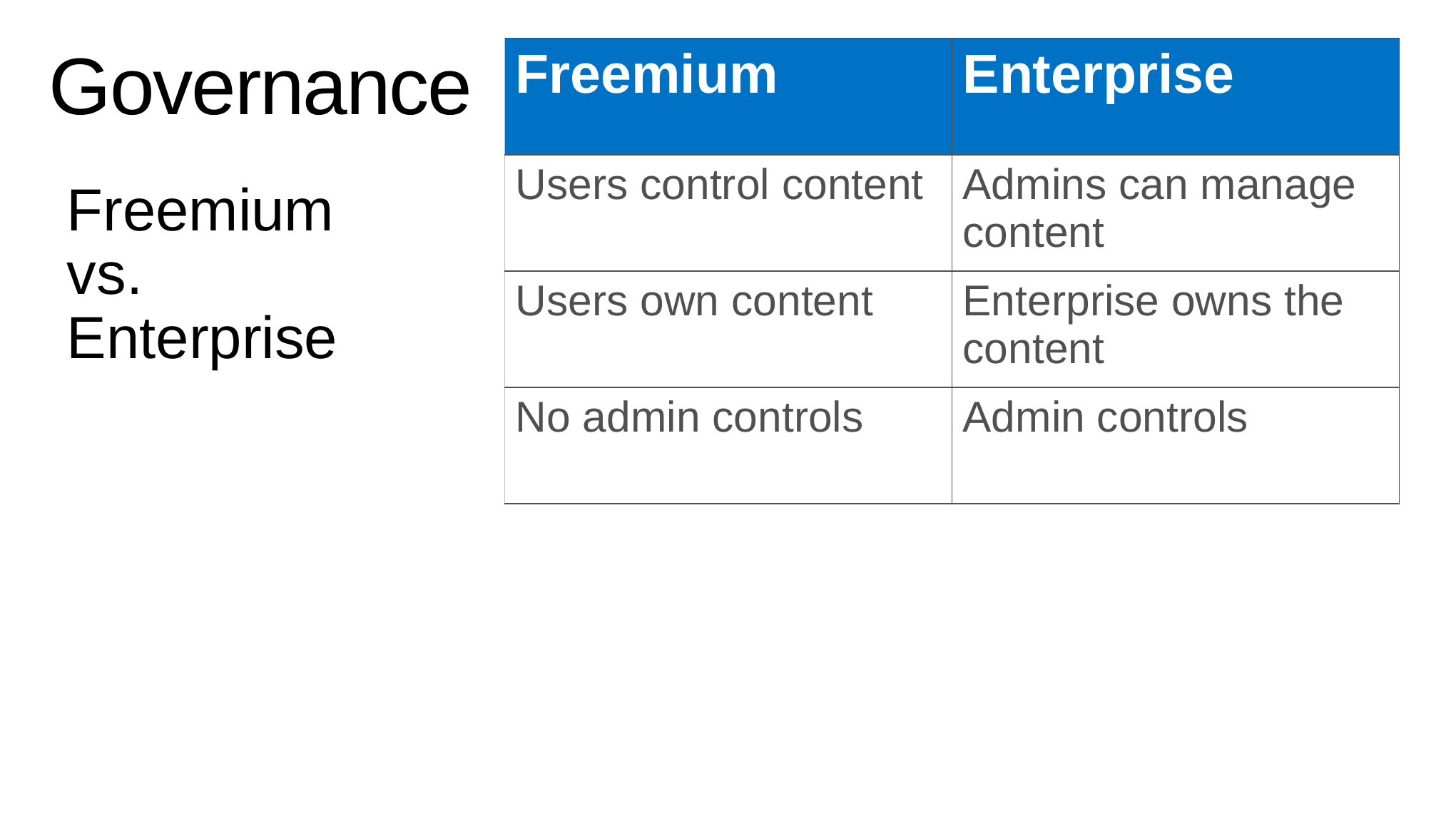

# Governance
| Freemium | Enterprise |
| --- | --- |
| Users control content | Admins can manage content |
| Users own content | Enterprise owns the content |
| No admin controls | Admin controls |
Freemium vs. Enterprise